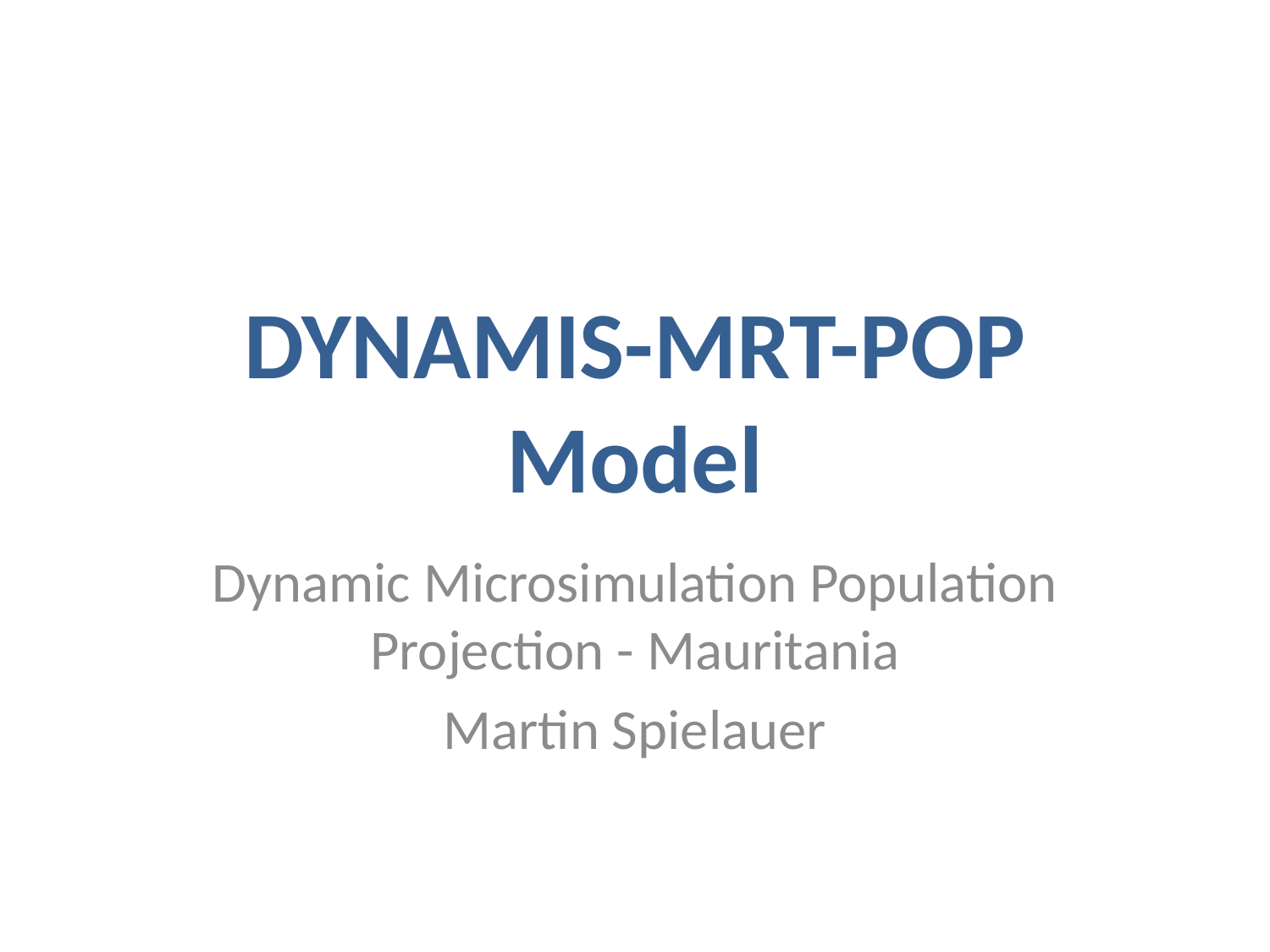

# DYNAMIS-MRT-POP Model
Dynamic Microsimulation Population Projection - Mauritania
Martin Spielauer